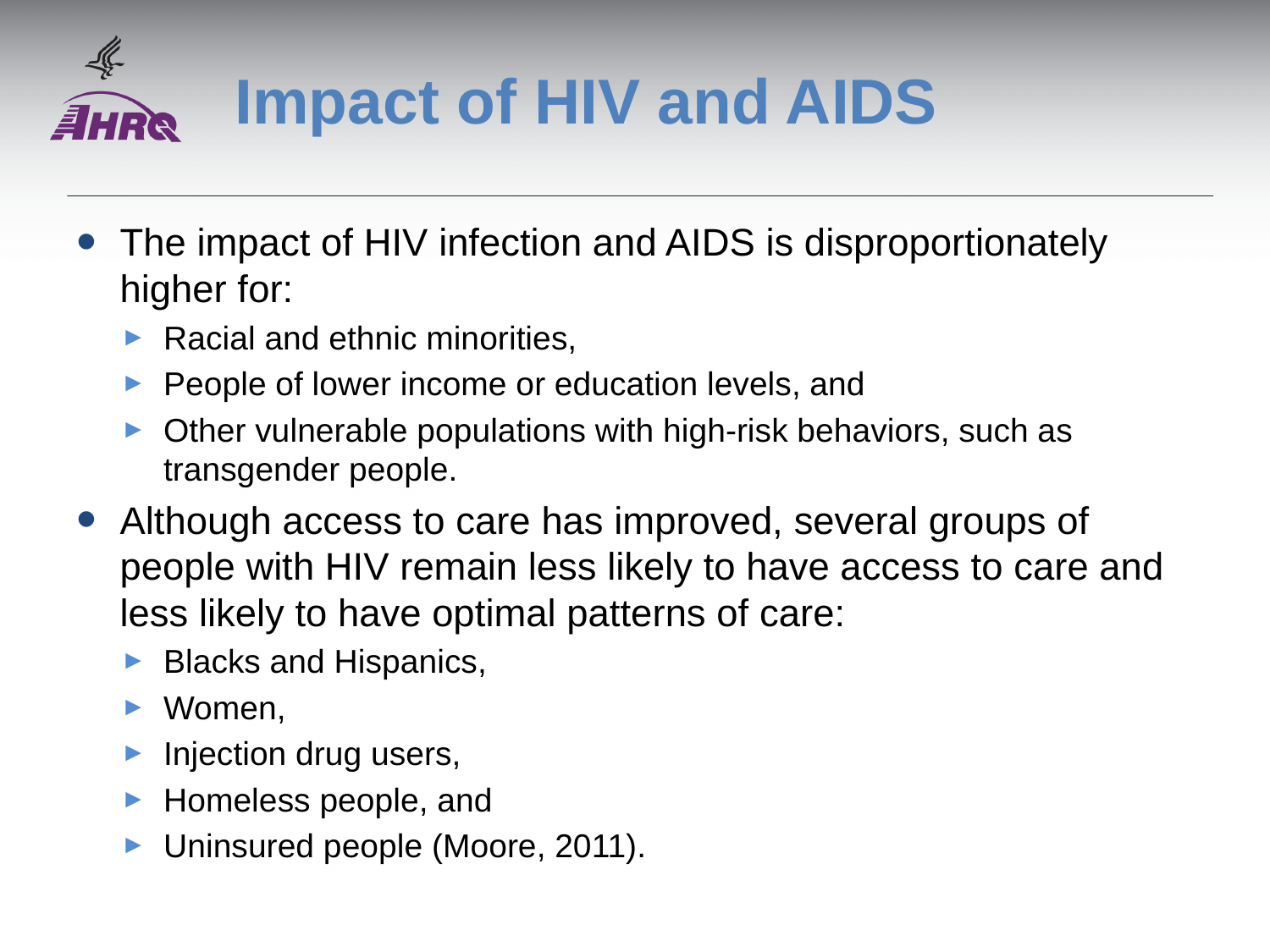

# Impact of HIV and AIDS
The impact of HIV infection and AIDS is disproportionately higher for:
Racial and ethnic minorities,
People of lower income or education levels, and
Other vulnerable populations with high-risk behaviors, such as transgender people.
Although access to care has improved, several groups of people with HIV remain less likely to have access to care and less likely to have optimal patterns of care:
Blacks and Hispanics,
Women,
Injection drug users,
Homeless people, and
Uninsured people (Moore, 2011).